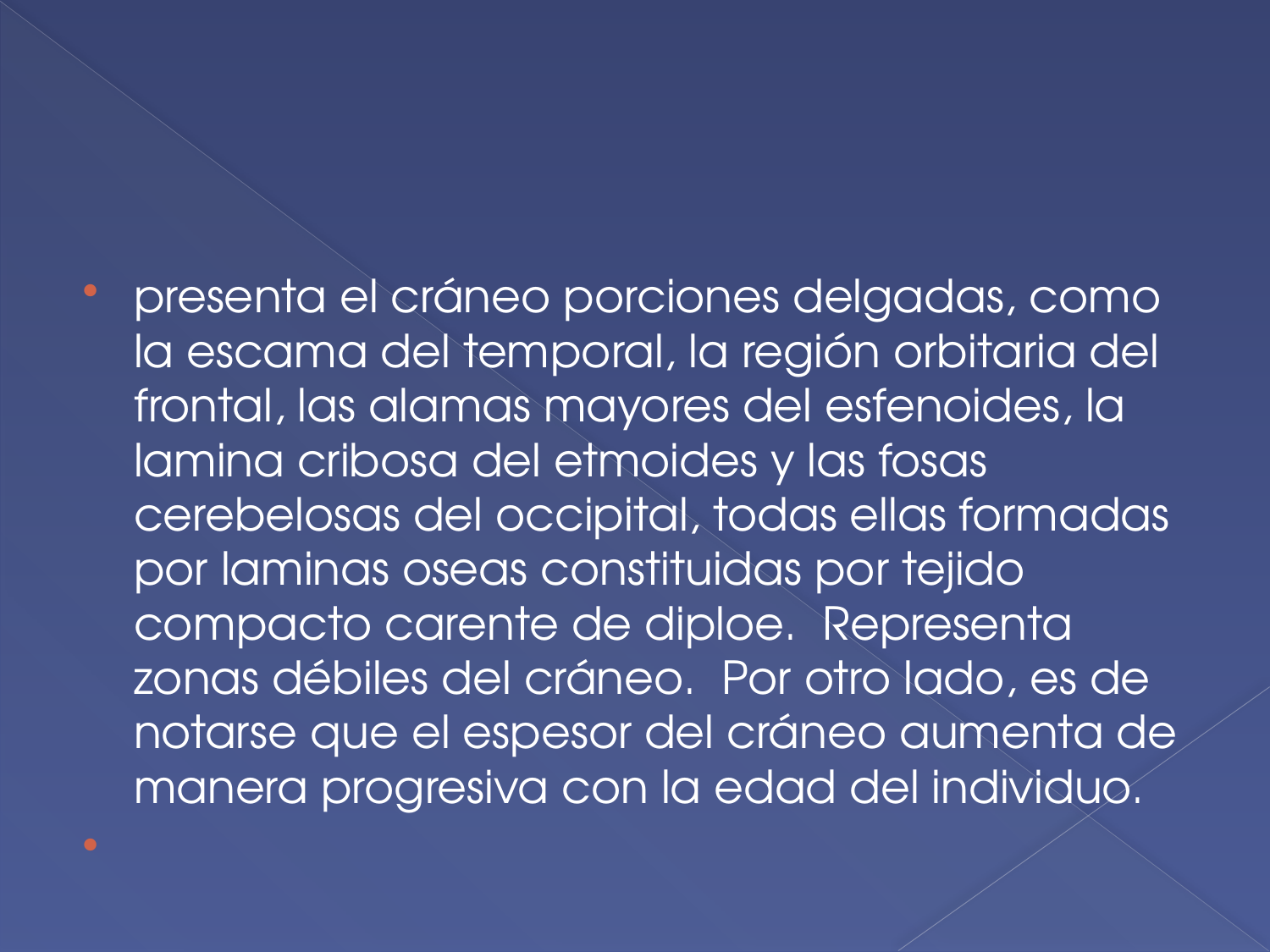

#
presenta el cráneo porciones delgadas, como la escama del temporal, la región orbitaria del frontal, las alamas mayores del esfenoides, la lamina cribosa del etmoides y las fosas cerebelosas del occipital, todas ellas formadas por laminas oseas constituidas por tejido compacto carente de diploe.  Representa zonas débiles del cráneo.  Por otro lado, es de notarse que el espesor del cráneo aumenta de manera progresiva con la edad del individuo.